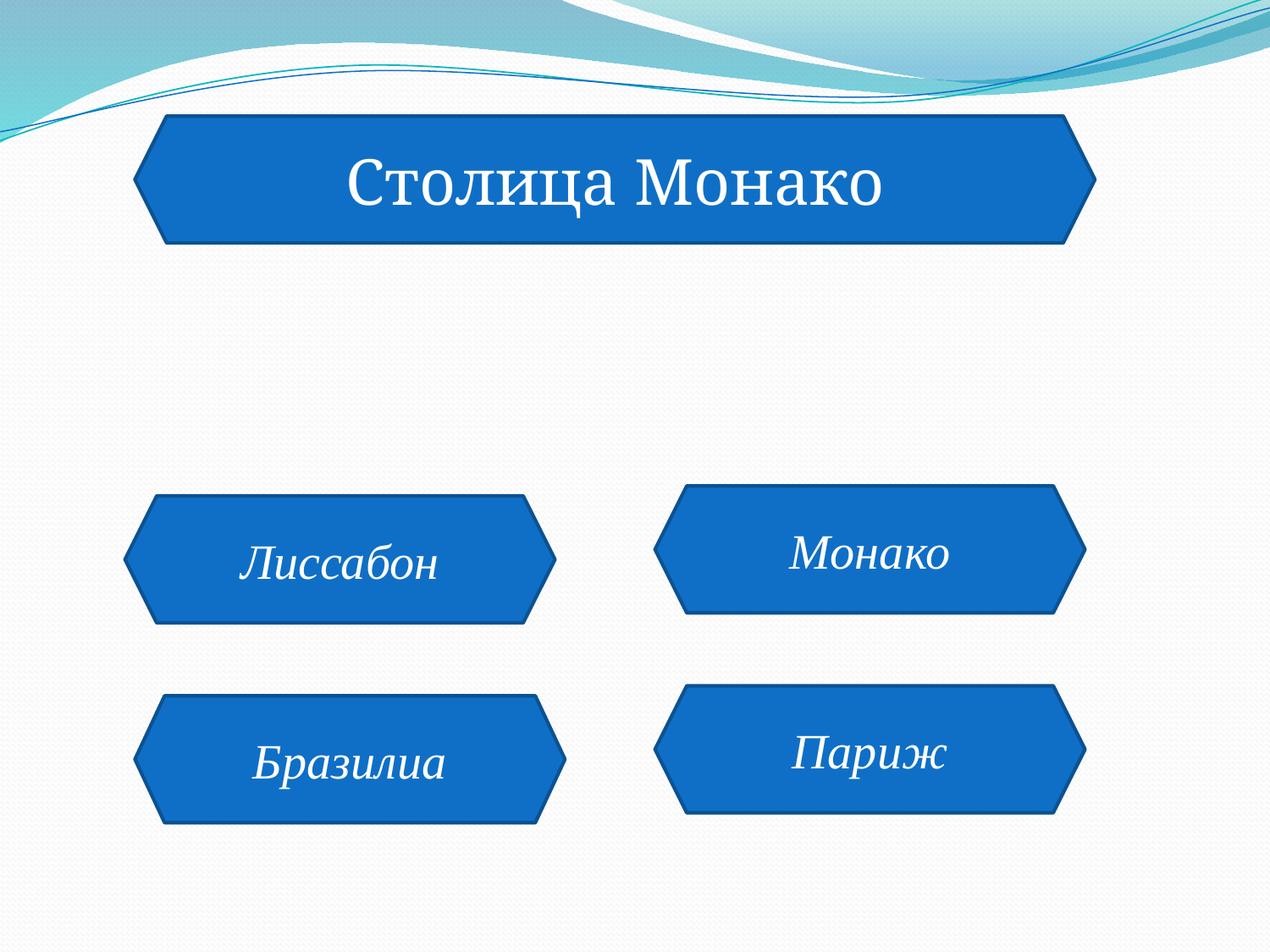

#
Столица Монако
Монако
Лиссабон
Париж
Бразилиа